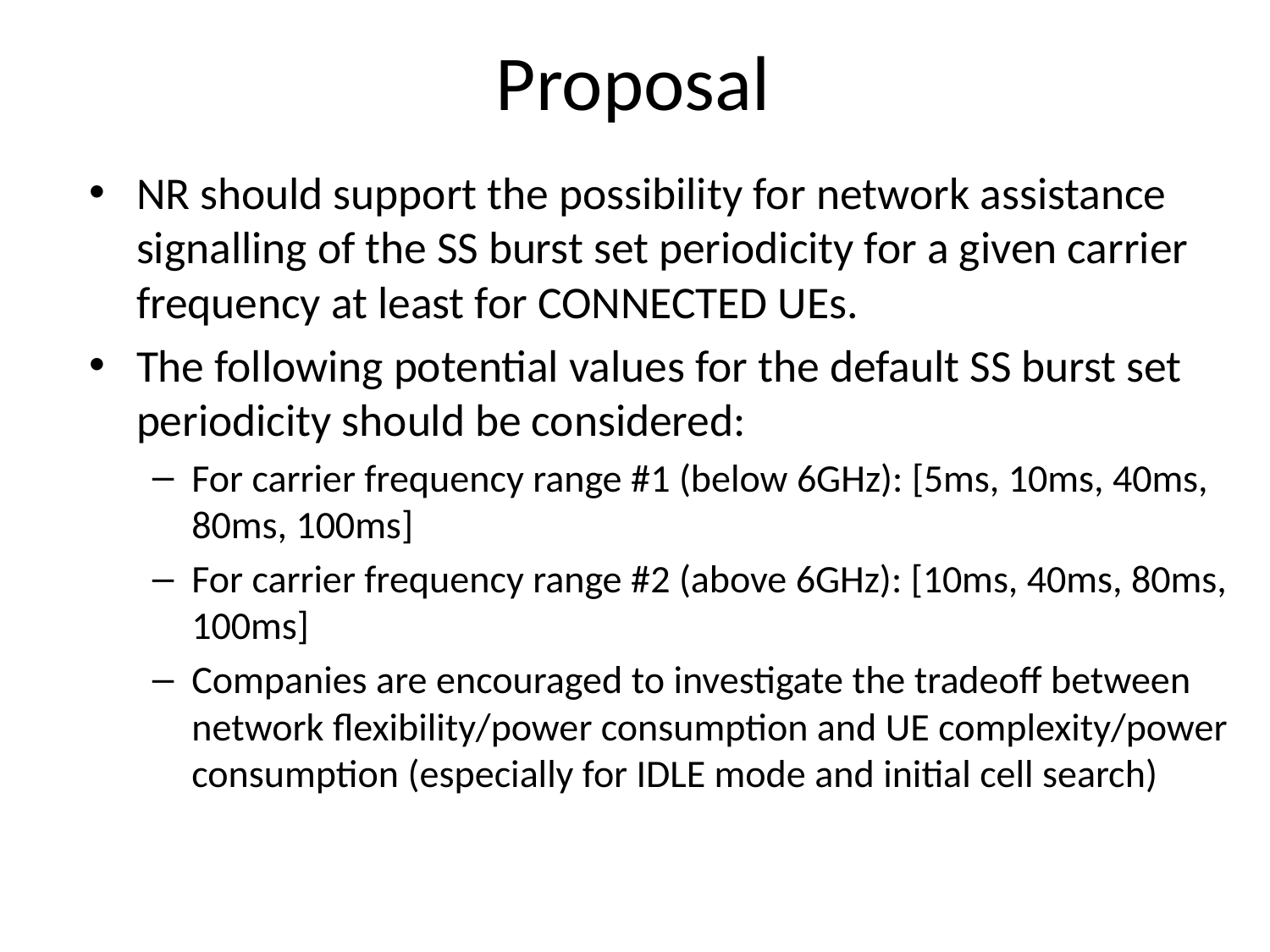

# Proposal
NR should support the possibility for network assistance signalling of the SS burst set periodicity for a given carrier frequency at least for CONNECTED UEs.
The following potential values for the default SS burst set periodicity should be considered:
For carrier frequency range #1 (below 6GHz): [5ms, 10ms, 40ms, 80ms, 100ms]
For carrier frequency range #2 (above 6GHz): [10ms, 40ms, 80ms, 100ms]
Companies are encouraged to investigate the tradeoff between network flexibility/power consumption and UE complexity/power consumption (especially for IDLE mode and initial cell search)